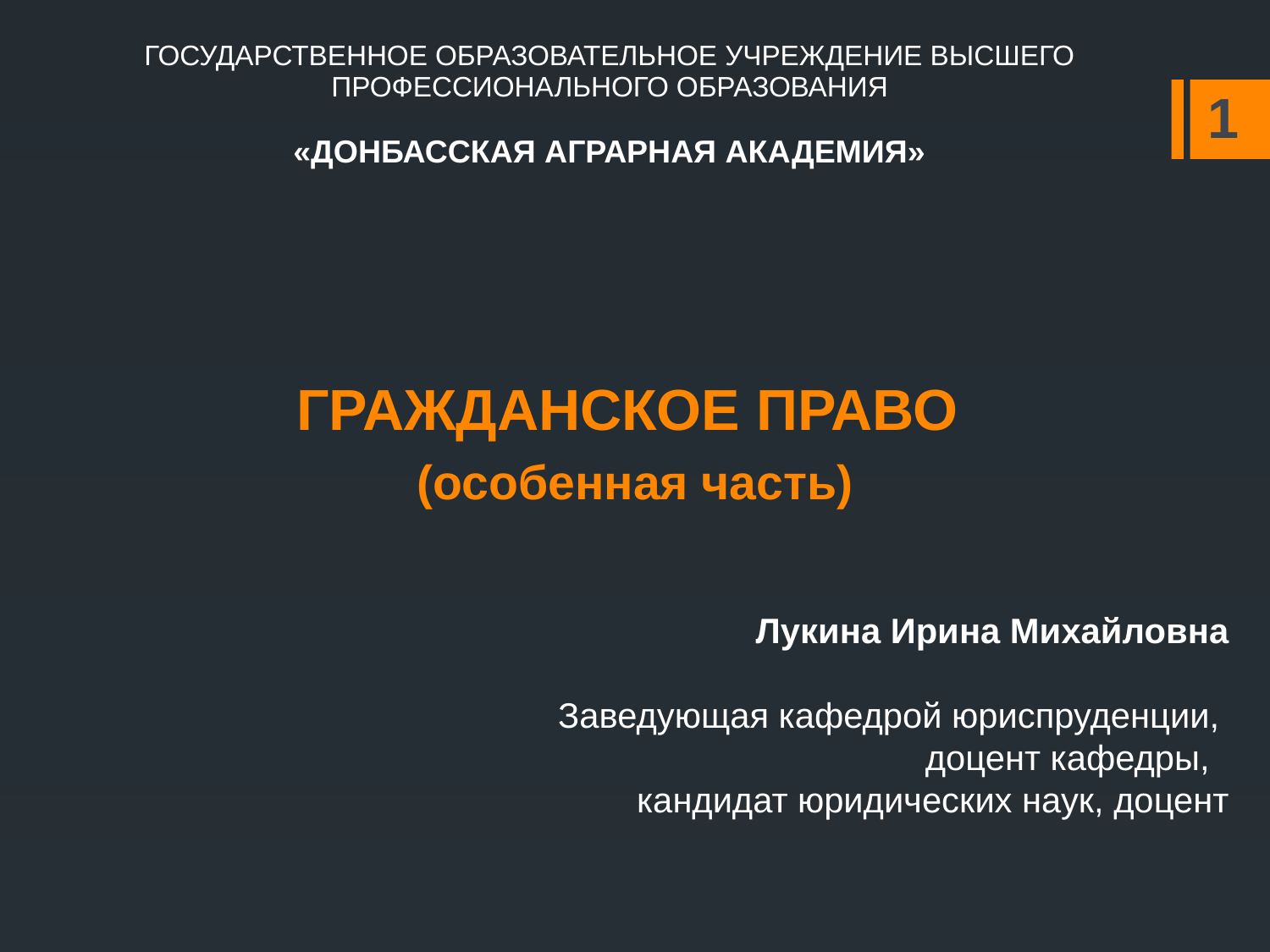

| ГОСУДАРСТВЕННОЕ ОБРАЗОВАТЕЛЬНОЕ УЧРЕЖДЕНИЕ ВЫСШЕГО ПРОФЕССИОНАЛЬНОГО ОБРАЗОВАНИЯ «ДОНБАССКАЯ АГРАРНАЯ АКАДЕМИЯ» |
| --- |
1

#

ГРАЖДАНСКОЕ ПРАВО
(особенная часть)

Лукина Ирина Михайловна

Заведующая кафедрой юриспруденции,
доцент кафедры,
кандидат юридических наук, доцент